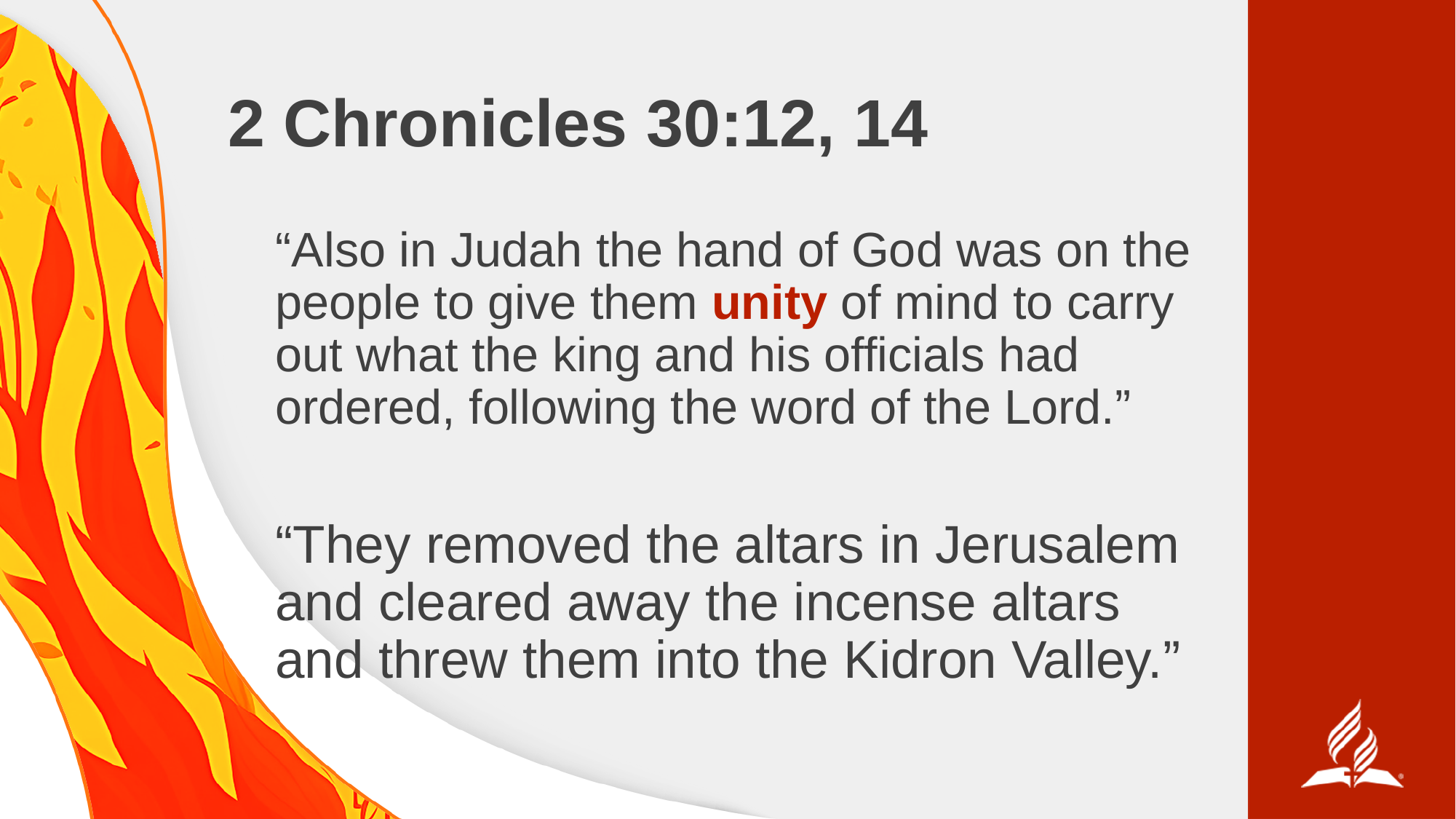

# 2 Chronicles 30:12, 14
“Also in Judah the hand of God was on the people to give them unity of mind to carry out what the king and his officials had ordered, following the word of the Lord.”

“They removed the altars in Jerusalem and cleared away the incense altars and threw them into the Kidron Valley.”